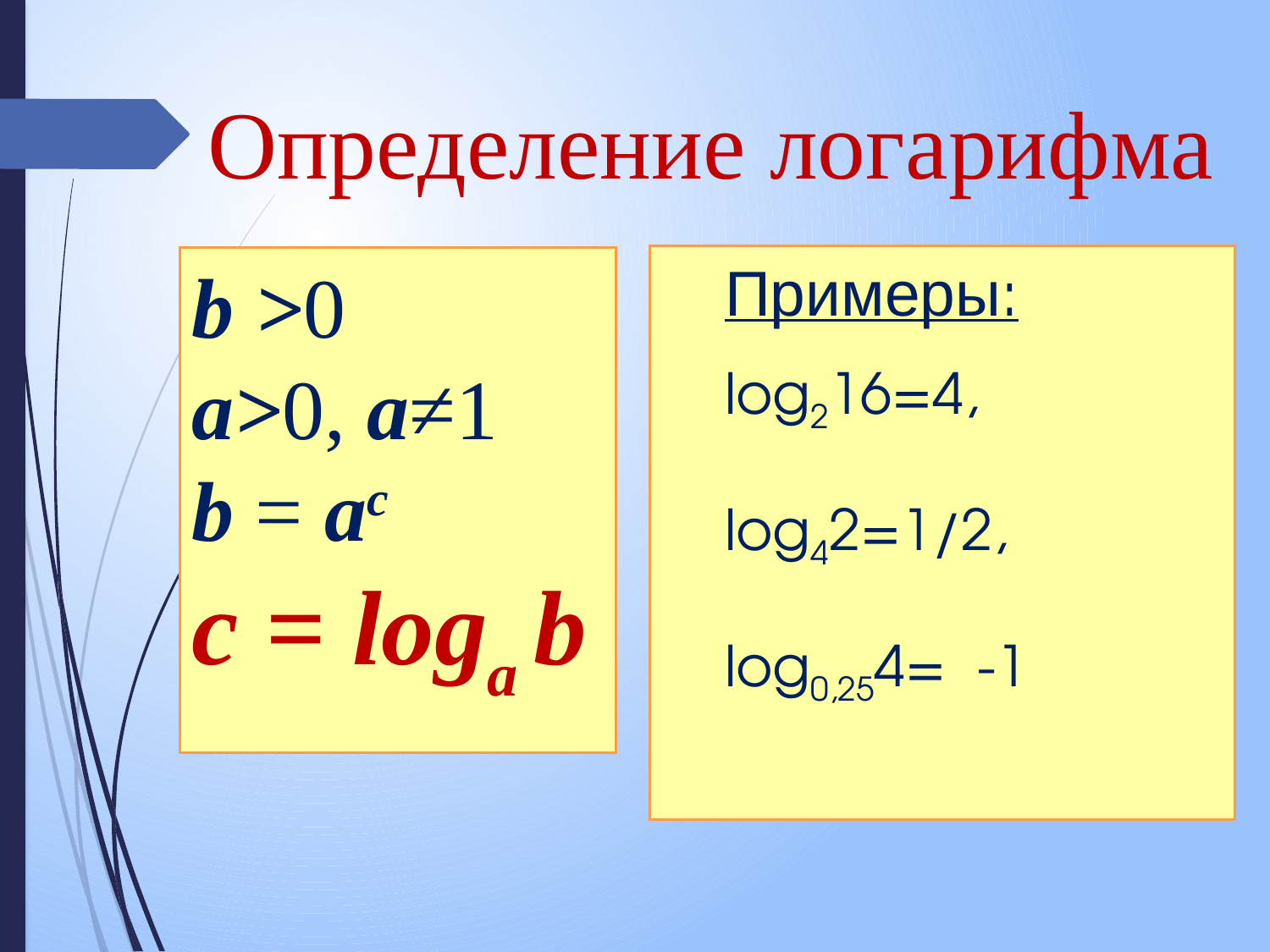

Определение логарифма
Примеры:

log216=4,

log42=1/2,

log0,254=  -1

b >0
a>0, a≠1
b = ac
с = loga b